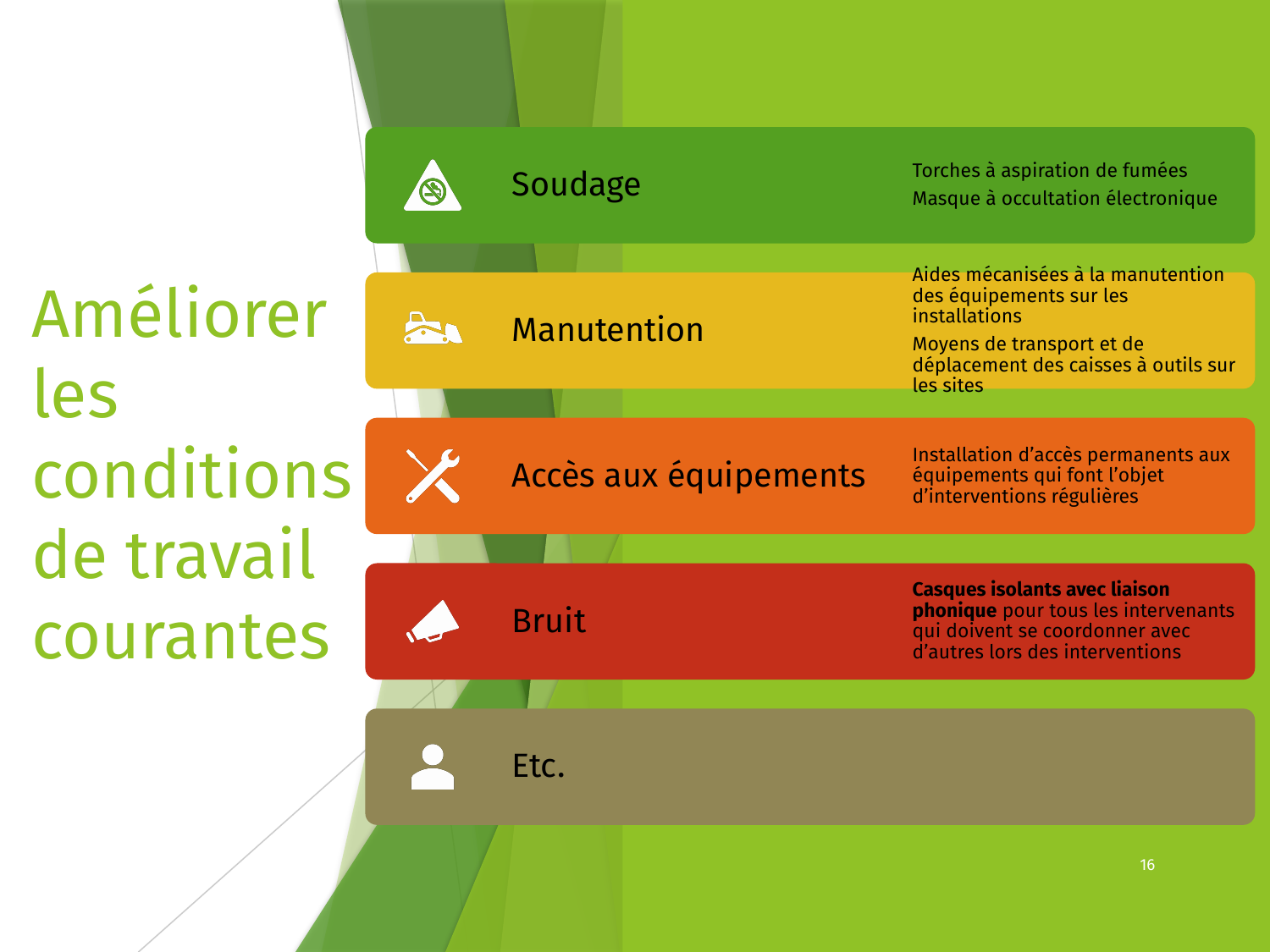

Soudage
Torches à aspiration de fumées
Masque à occultation électronique
Manutention
Aides mécanisées à la manutention des équipements sur les installations
Moyens de transport et de déplacement des caisses à outils sur les sites
Accès aux équipements
Installation d’accès permanents aux équipements qui font l’objet d’interventions régulières
Bruit
Casques isolants avec liaison phonique pour tous les intervenants qui doivent se coordonner avec d’autres lors des interventions
Etc.
# Améliorer les conditions de travail courantes
16